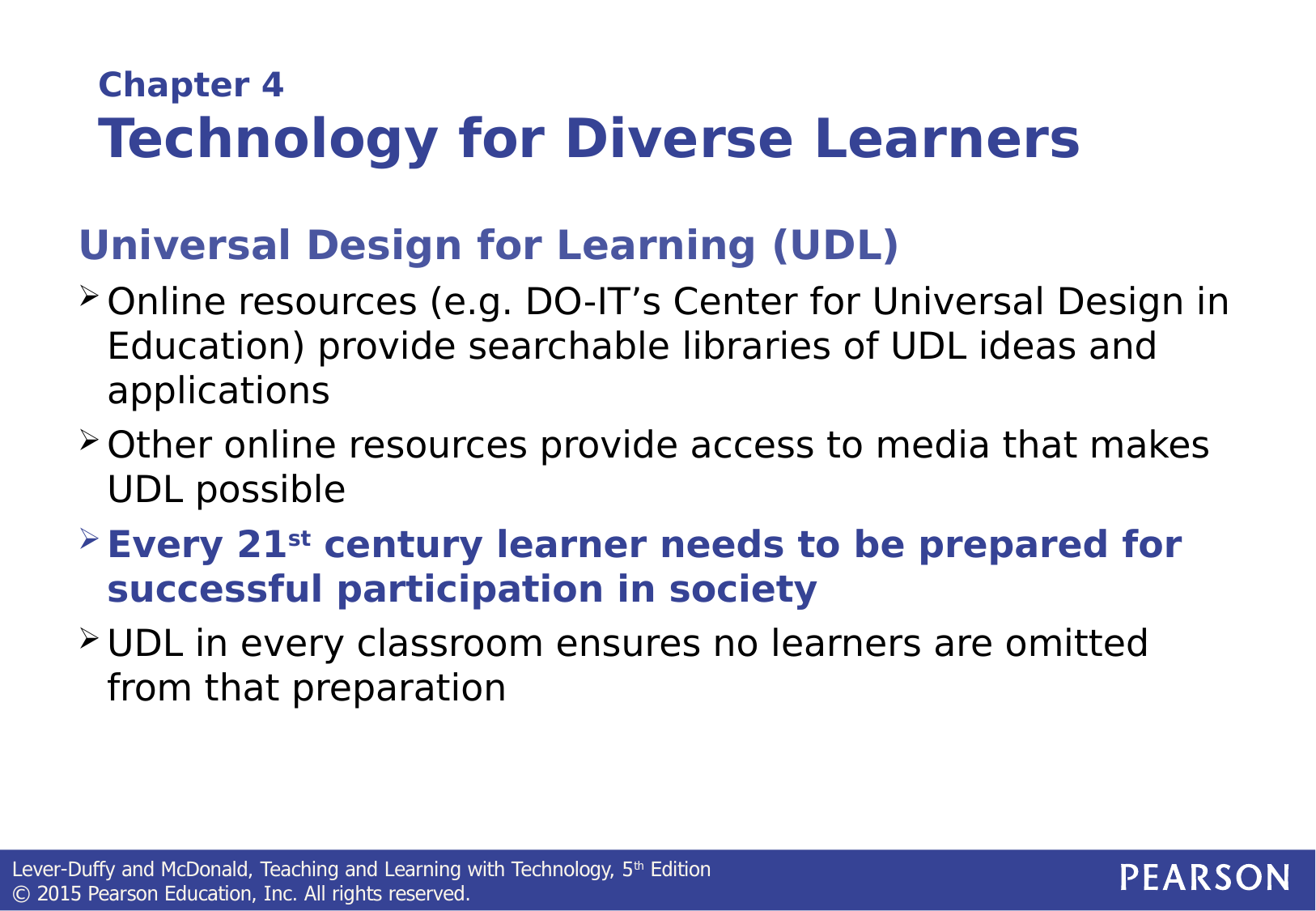

Chapter 4
Technology for Diverse Learners
Universal Design for Learning (UDL)
Online resources (e.g. DO-IT’s Center for Universal Design in Education) provide searchable libraries of UDL ideas and applications
Other online resources provide access to media that makes UDL possible
Every 21st century learner needs to be prepared for successful participation in society
UDL in every classroom ensures no learners are omitted from that preparation